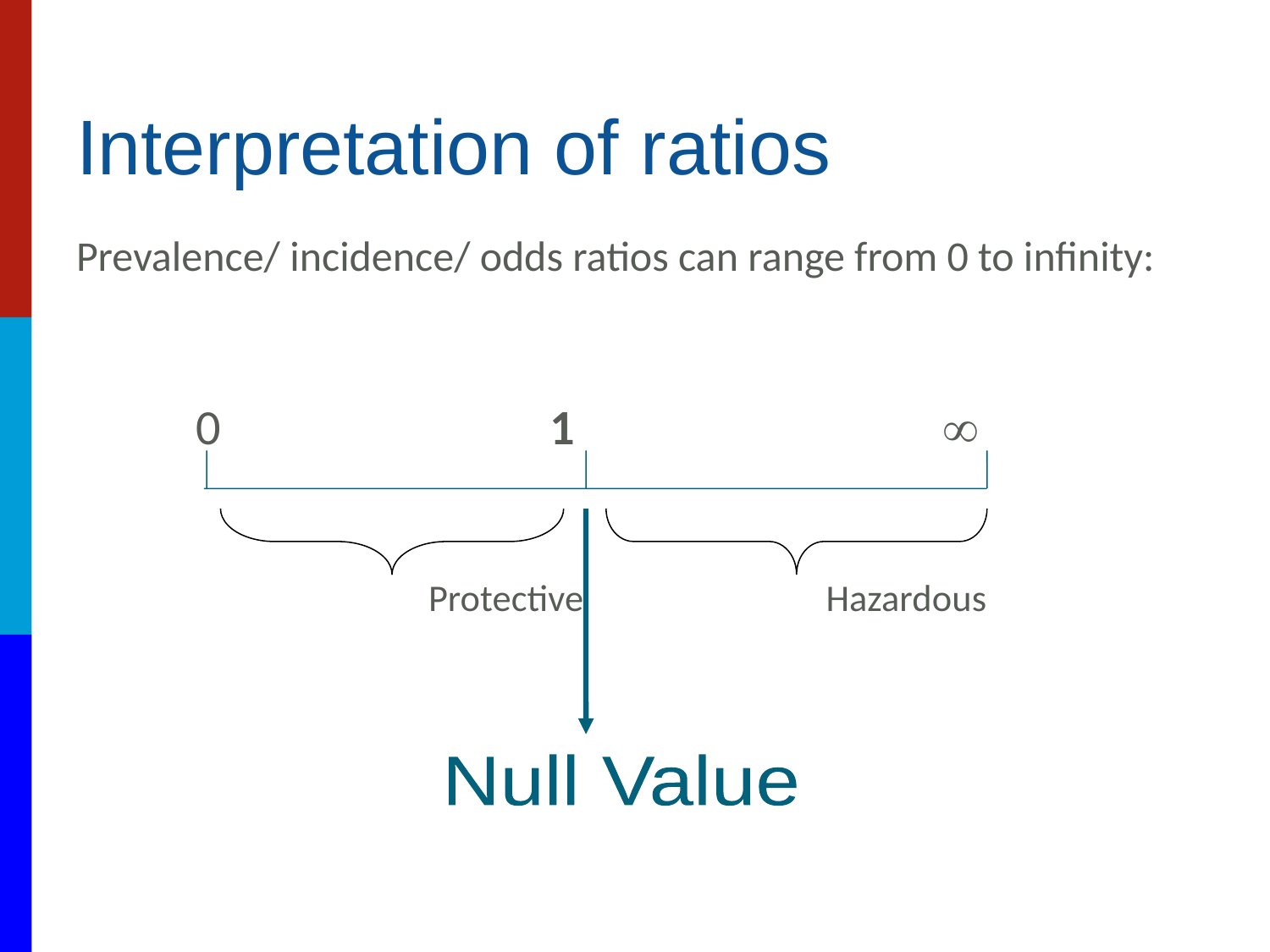

# Interpretation of ratios
Prevalence/ incidence/ odds ratios can range from 0 to infinity:

       0			 1			  ∞

			  Protective	                   Hazardous

Null Value